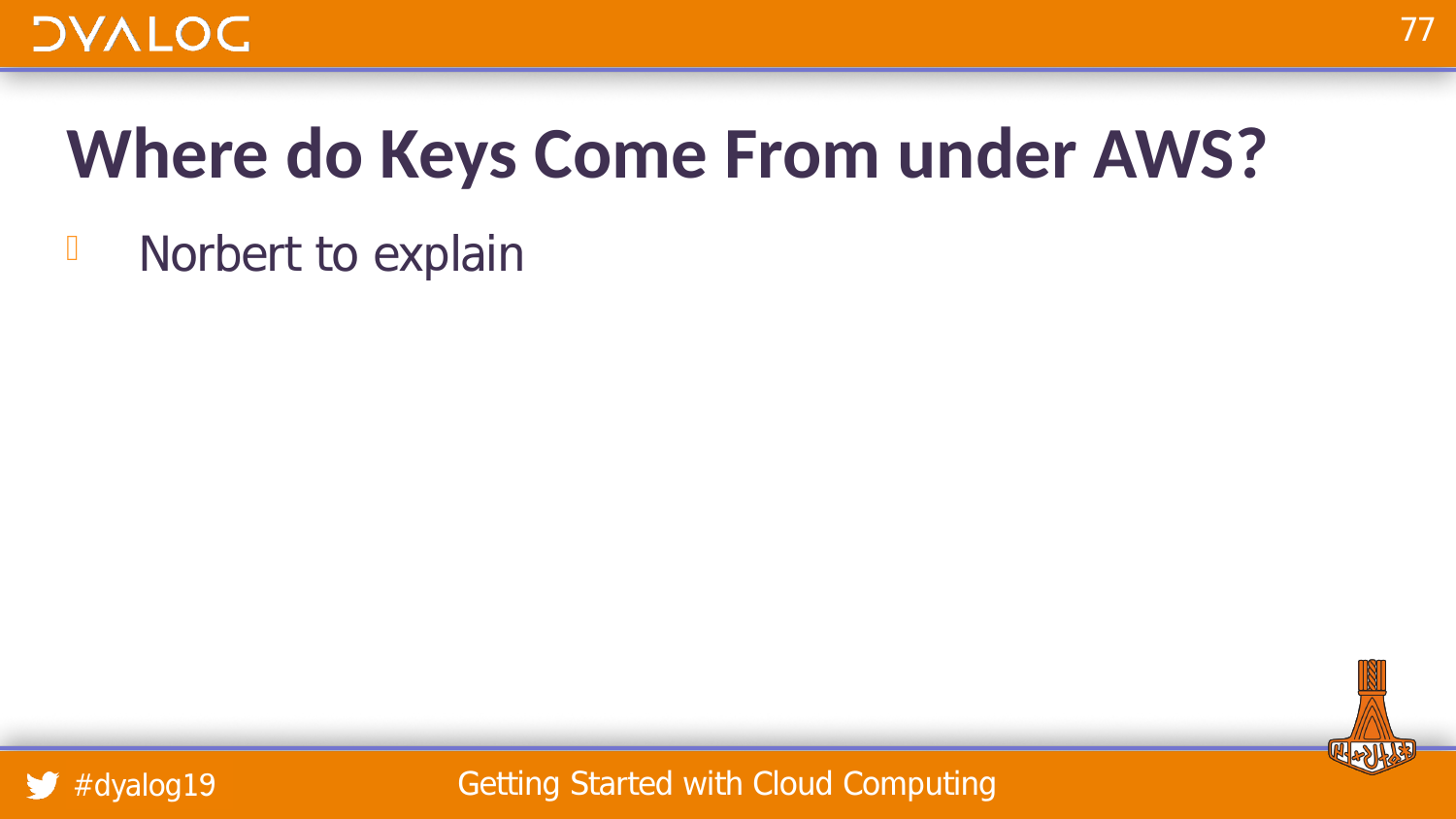

# Where do Keys Come From under AWS?
Norbert to explain